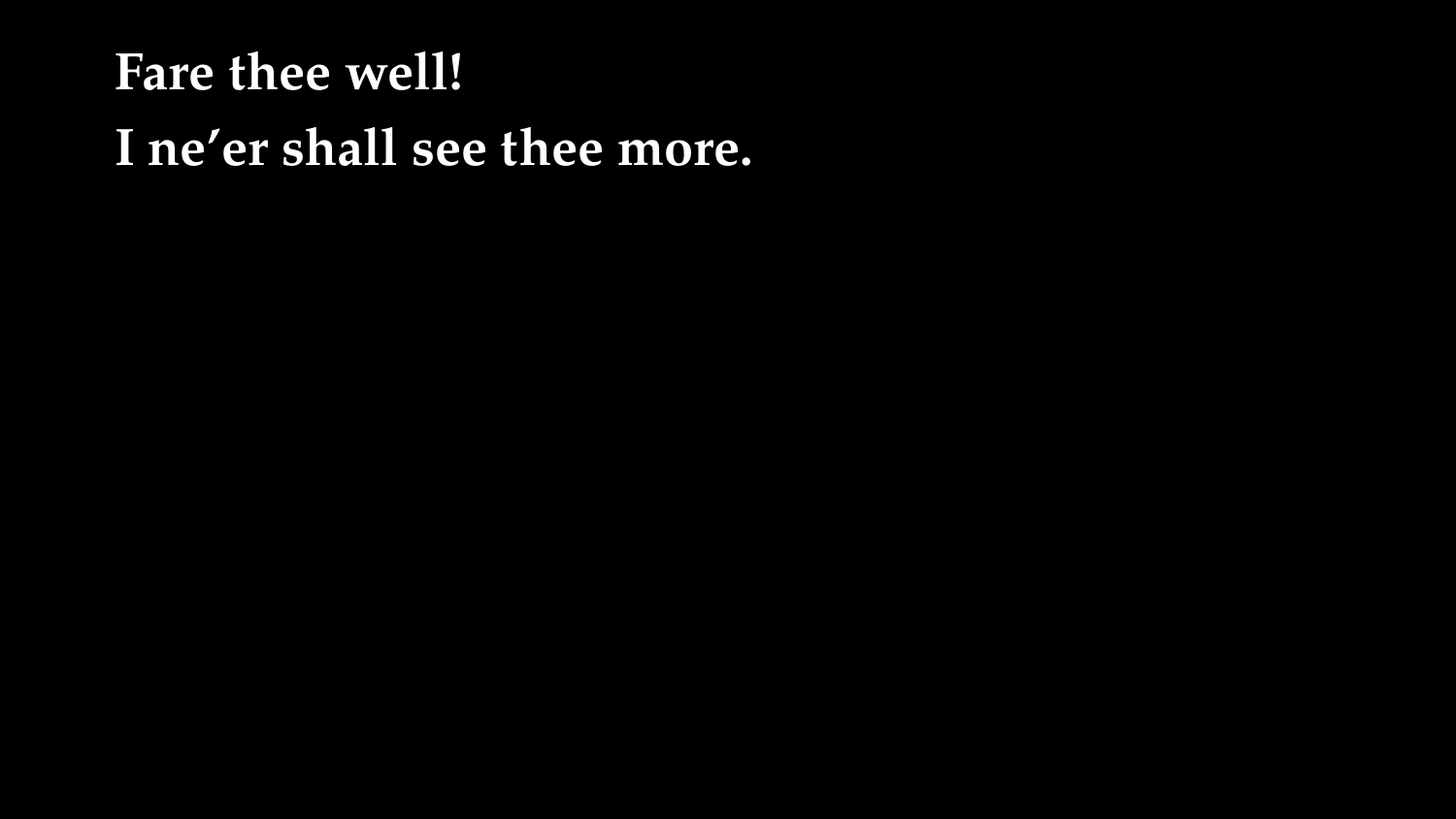

# Fare thee well! I ne’er shall see thee more.